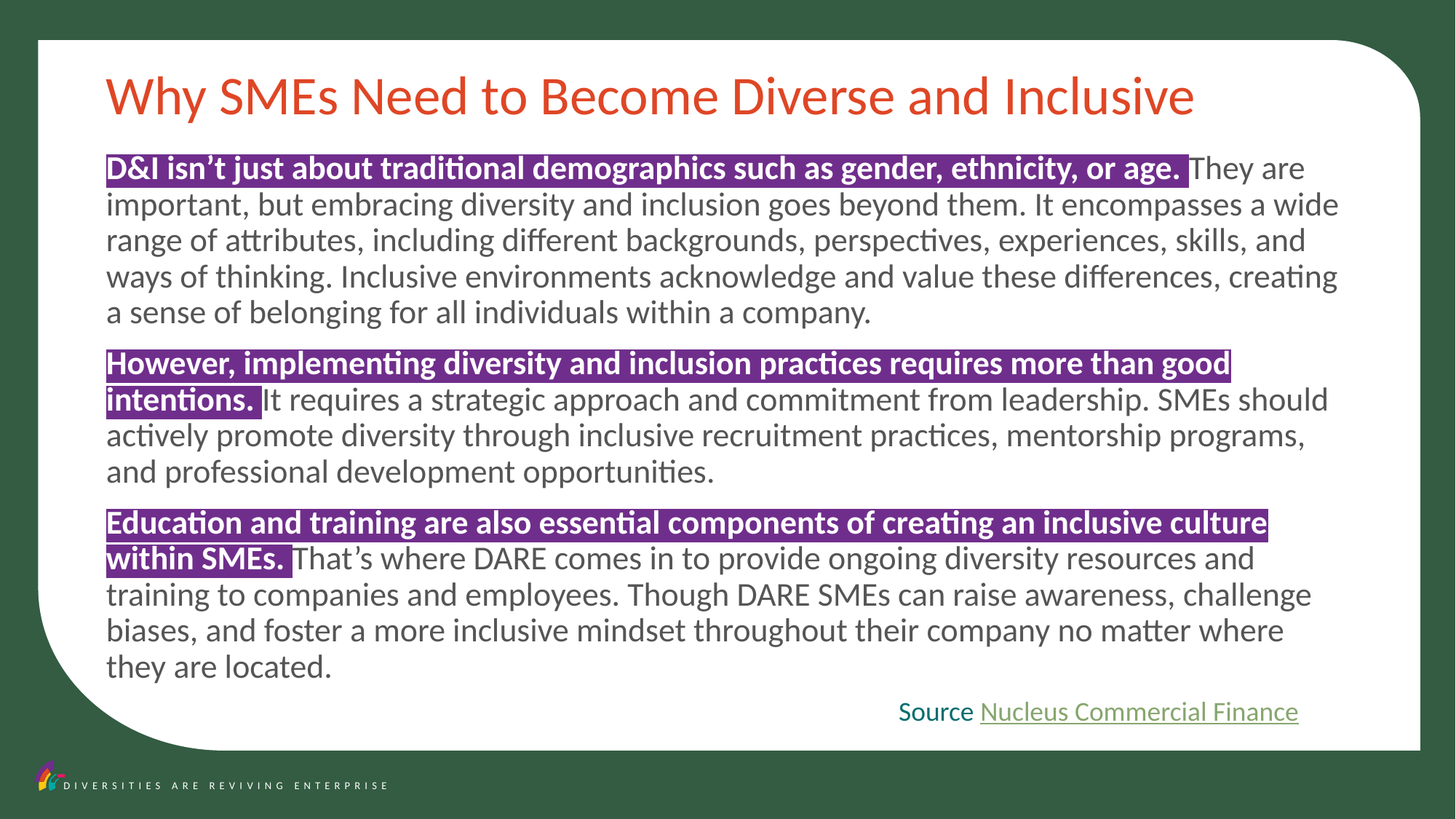

Why SMEs Need to Become Diverse and Inclusive
D&I isn’t just about traditional demographics such as gender, ethnicity, or age. They are important, but embracing diversity and inclusion goes beyond them. It encompasses a wide range of attributes, including different backgrounds, perspectives, experiences, skills, and ways of thinking. Inclusive environments acknowledge and value these differences, creating a sense of belonging for all individuals within a company.
However, implementing diversity and inclusion practices requires more than good intentions. It requires a strategic approach and commitment from leadership. SMEs should actively promote diversity through inclusive recruitment practices, mentorship programs, and professional development opportunities.
Education and training are also essential components of creating an inclusive culture within SMEs. That’s where DARE comes in to provide ongoing diversity resources and training to companies and employees. Though DARE SMEs can raise awareness, challenge biases, and foster a more inclusive mindset throughout their company no matter where they are located.

Source Nucleus Commercial Finance